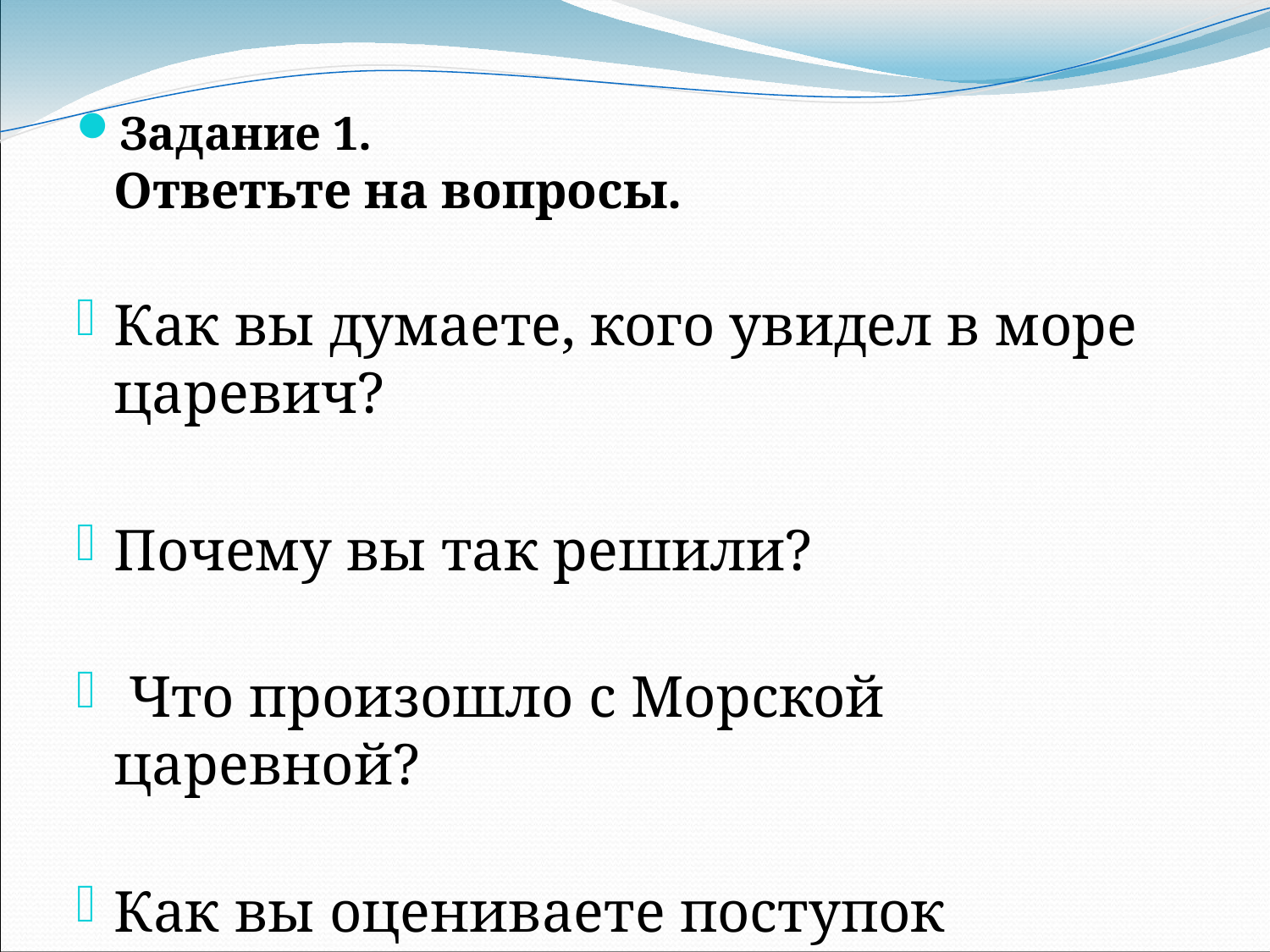

Задание 1.
Ответьте на вопросы.
Как вы думаете, кого увидел в море царевич?

Почему вы так решили?
 Что произошло с Морской царевной?
Как вы оцениваете поступок царевича?